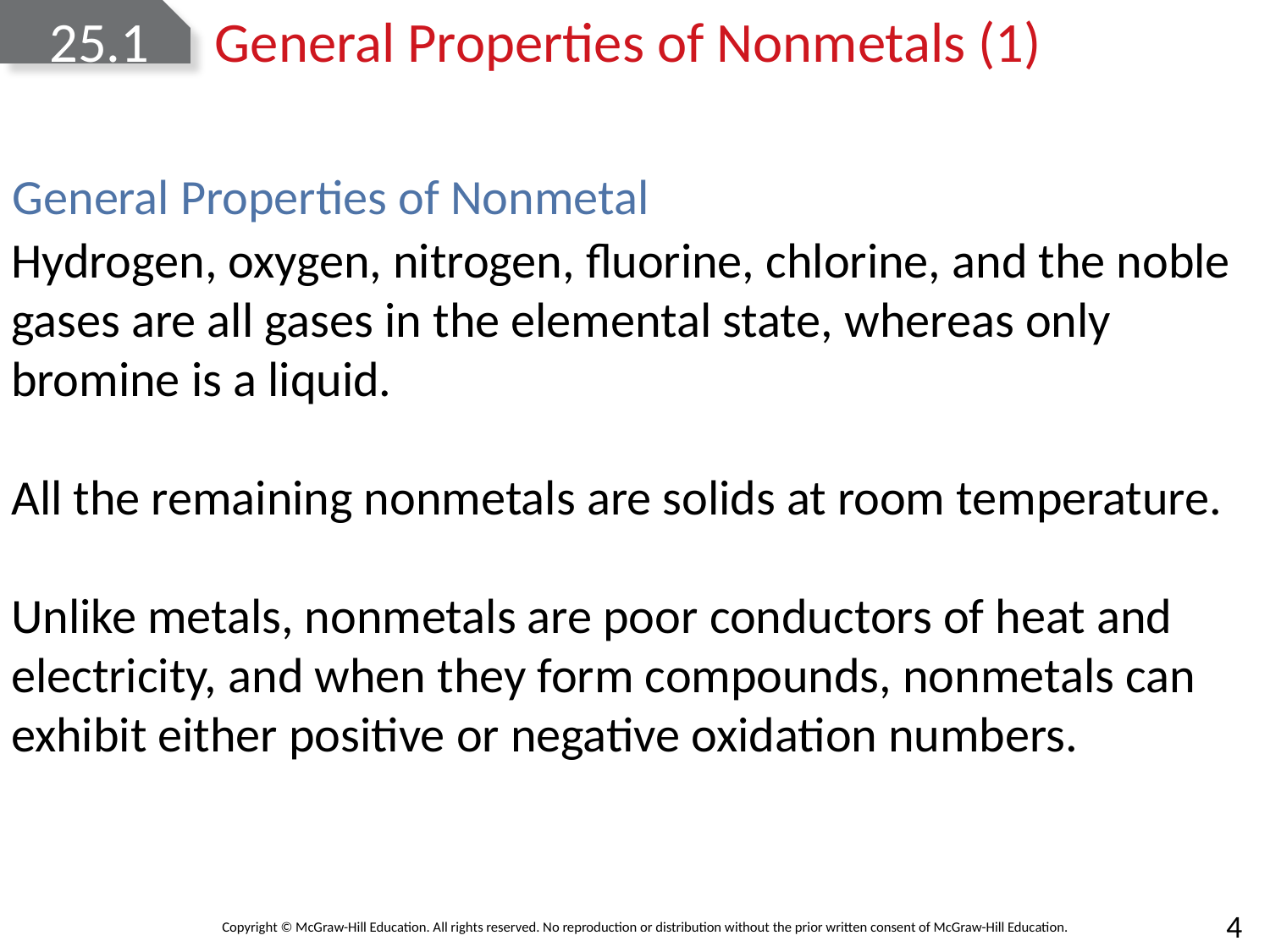

# 25.1 General Properties of Nonmetals (1)
General Properties of Nonmetal
Hydrogen, oxygen, nitrogen, fluorine, chlorine, and the noble gases are all gases in the elemental state, whereas only bromine is a liquid.
All the remaining nonmetals are solids at room temperature.
Unlike metals, nonmetals are poor conductors of heat and electricity, and when they form compounds, nonmetals can exhibit either positive or negative oxidation numbers.